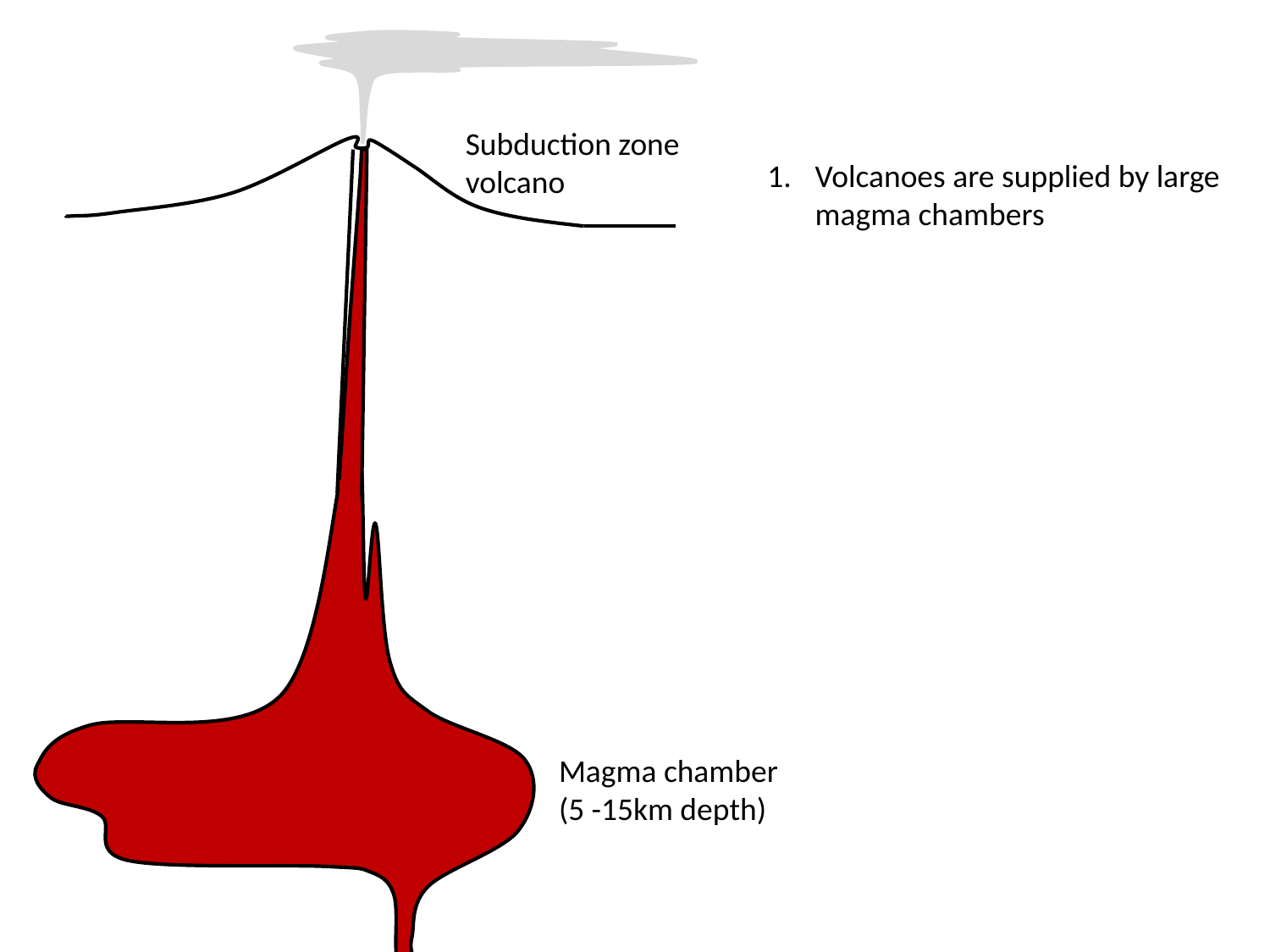

Subduction zone
volcano

Volcanoes are supplied by large magma chambers

Magma chamber
(5 -15km depth)